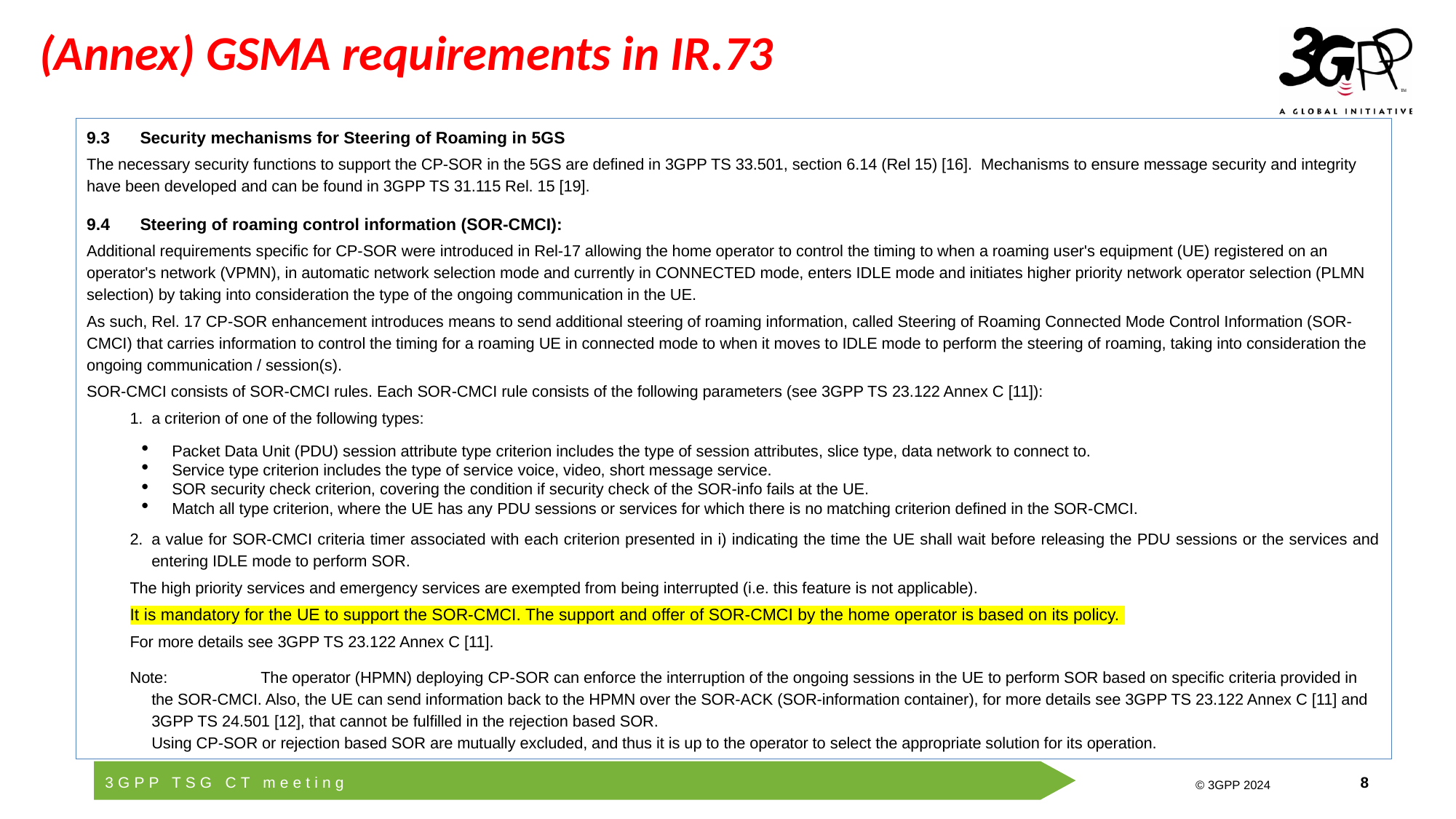

# (Annex) GSMA requirements in IR.73
9.3	Security mechanisms for Steering of Roaming in 5GS
The necessary security functions to support the CP-SOR in the 5GS are defined in 3GPP TS 33.501, section 6.14 (Rel 15) [16].  Mechanisms to ensure message security and integrity have been developed and can be found in 3GPP TS 31.115 Rel. 15 [19].
9.4	Steering of roaming control information (SOR-CMCI):
Additional requirements specific for CP-SOR were introduced in Rel-17 allowing the home operator to control the timing to when a roaming user's equipment (UE) registered on an operator's network (VPMN), in automatic network selection mode and currently in CONNECTED mode, enters IDLE mode and initiates higher priority network operator selection (PLMN selection) by taking into consideration the type of the ongoing communication in the UE.
As such, Rel. 17 CP-SOR enhancement introduces means to send additional steering of roaming information, called Steering of Roaming Connected Mode Control Information (SOR-CMCI) that carries information to control the timing for a roaming UE in connected mode to when it moves to IDLE mode to perform the steering of roaming, taking into consideration the ongoing communication / session(s).
SOR-CMCI consists of SOR-CMCI rules. Each SOR-CMCI rule consists of the following parameters (see 3GPP TS 23.122 Annex C [11]):
1.	a criterion of one of the following types:
Packet Data Unit (PDU) session attribute type criterion includes the type of session attributes, slice type, data network to connect to.
Service type criterion includes the type of service voice, video, short message service.
SOR security check criterion, covering the condition if security check of the SOR-info fails at the UE.
Match all type criterion, where the UE has any PDU sessions or services for which there is no matching criterion defined in the SOR-CMCI.
2.	a value for SOR-CMCI criteria timer associated with each criterion presented in i) indicating the time the UE shall wait before releasing the PDU sessions or the services and entering IDLE mode to perform SOR.
The high priority services and emergency services are exempted from being interrupted (i.e. this feature is not applicable).
It is mandatory for the UE to support the SOR-CMCI. The support and offer of SOR-CMCI by the home operator is based on its policy.
For more details see 3GPP TS 23.122 Annex C [11].
Note:	The operator (HPMN) deploying CP-SOR can enforce the interruption of the ongoing sessions in the UE to perform SOR based on specific criteria provided in the SOR-CMCI. Also, the UE can send information back to the HPMN over the SOR-ACK (SOR-information container), for more details see 3GPP TS 23.122 Annex C [11] and 3GPP TS 24.501 [12], that cannot be fulfilled in the rejection based SOR.
Using CP-SOR or rejection based SOR are mutually excluded, and thus it is up to the operator to select the appropriate solution for its operation.